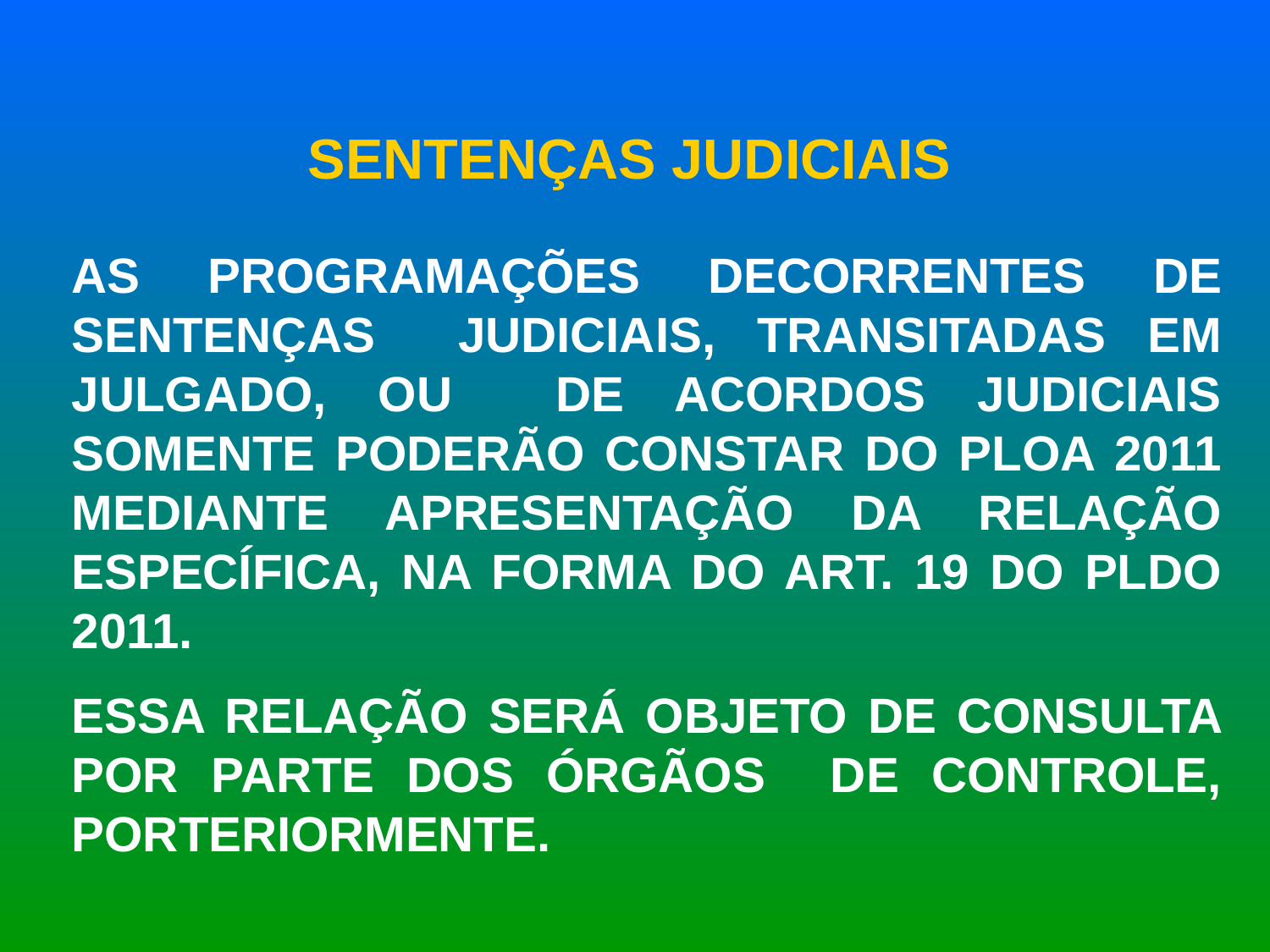

SENTENÇAS JUDICIAIS
AS PROGRAMAÇÕES DECORRENTES DE SENTENÇAS  JUDICIAIS, TRANSITADAS EM JULGADO, OU  DE ACORDOS JUDICIAIS SOMENTE PODERÃO CONSTAR DO PLOA 2011 MEDIANTE APRESENTAÇÃO DA RELAÇÃO ESPECÍFICA, NA FORMA DO ART. 19 DO PLDO 2011.
ESSA RELAÇÃO SERÁ OBJETO DE CONSULTA POR PARTE DOS ÓRGÃOS  DE CONTROLE, PORTERIORMENTE.